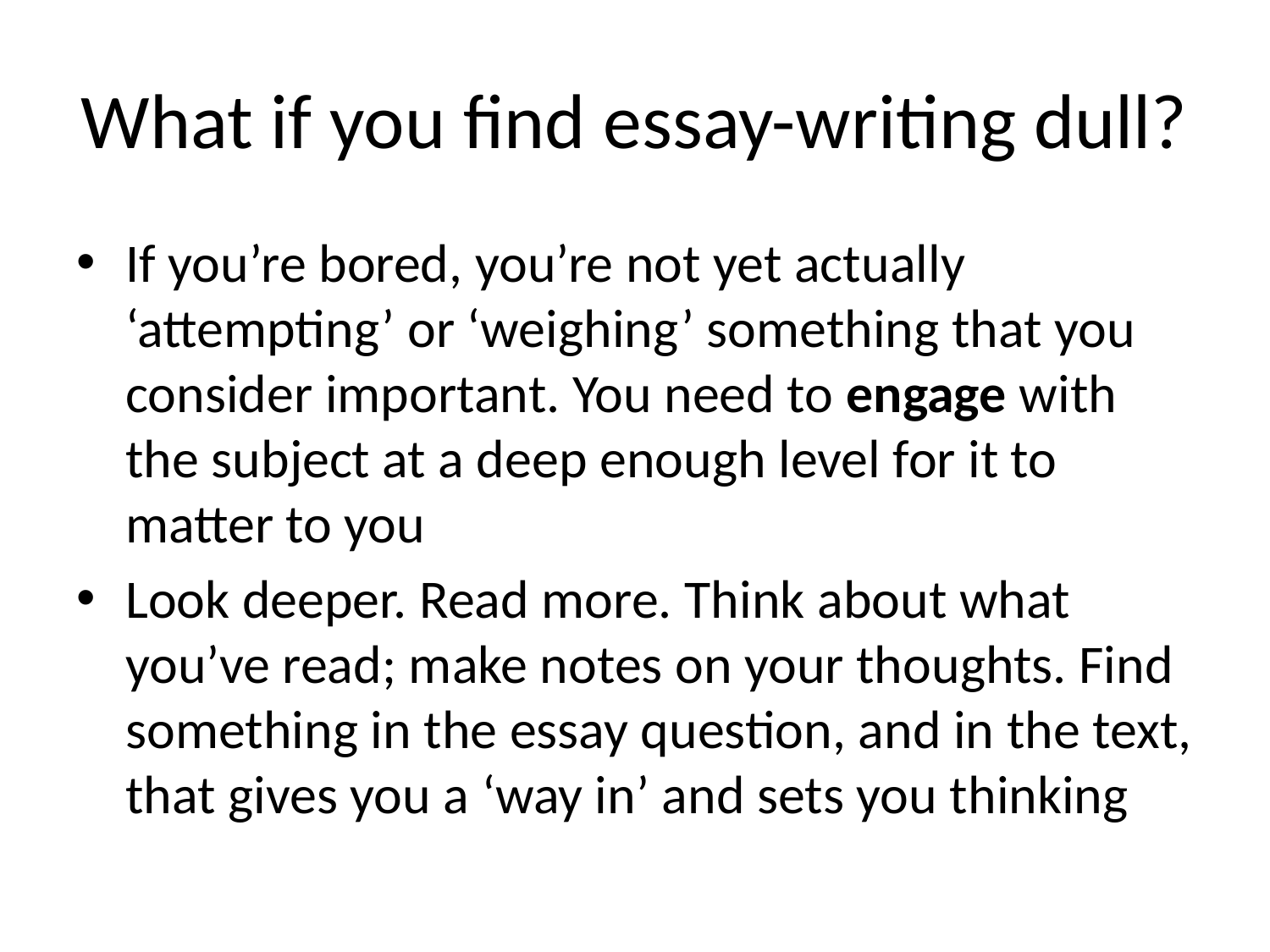

# What if you find essay-writing dull?
If you’re bored, you’re not yet actually ‘attempting’ or ‘weighing’ something that you consider important. You need to engage with the subject at a deep enough level for it to matter to you
Look deeper. Read more. Think about what you’ve read; make notes on your thoughts. Find something in the essay question, and in the text, that gives you a ‘way in’ and sets you thinking